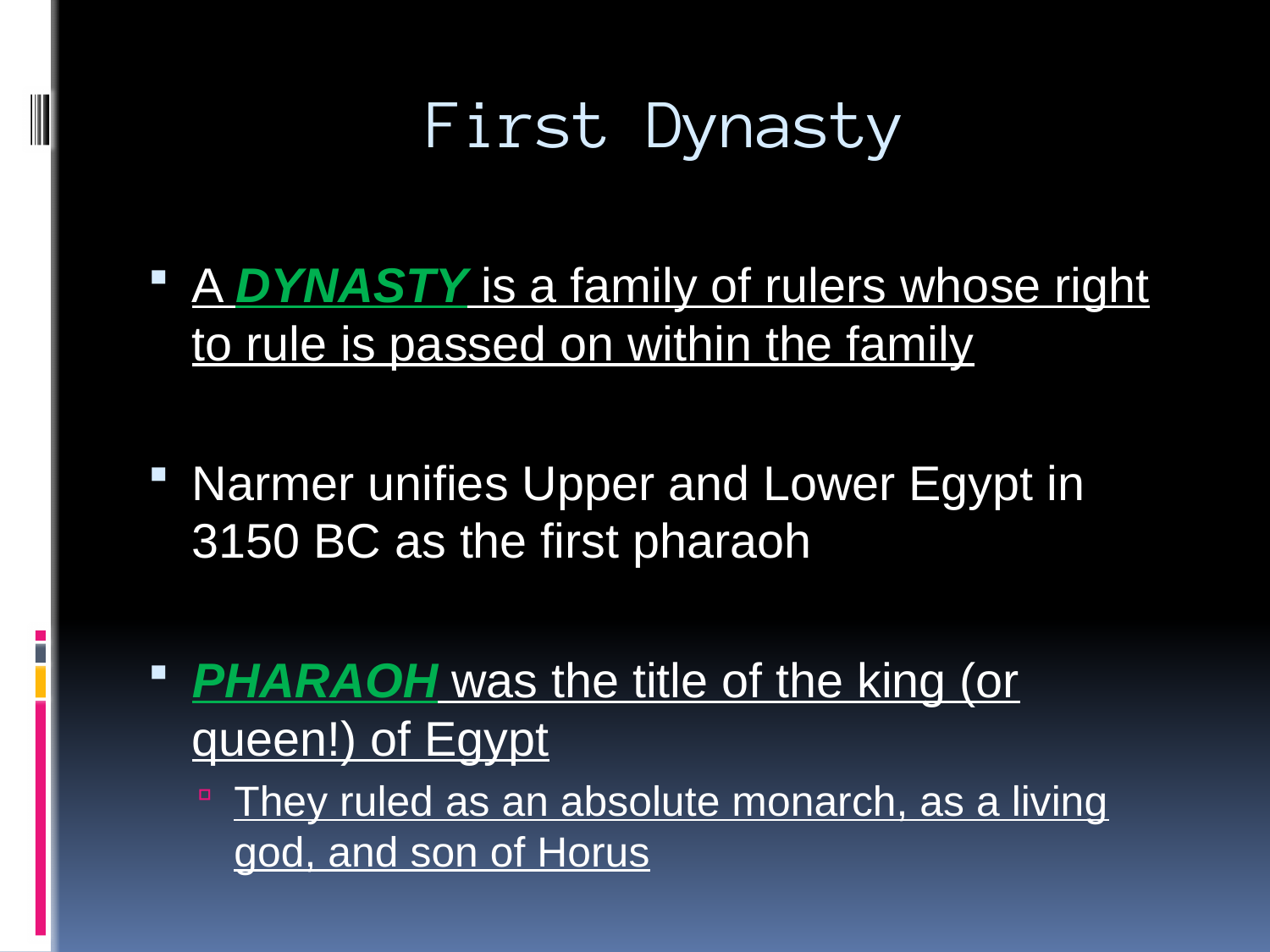

# First Dynasty
A DYNASTY is a family of rulers whose right to rule is passed on within the family

Narmer unifies Upper and Lower Egypt in 3150 BC as the first pharaoh

PHARAOH was the title of the king (or queen!) of Egypt
They ruled as an absolute monarch, as a living god, and son of Horus